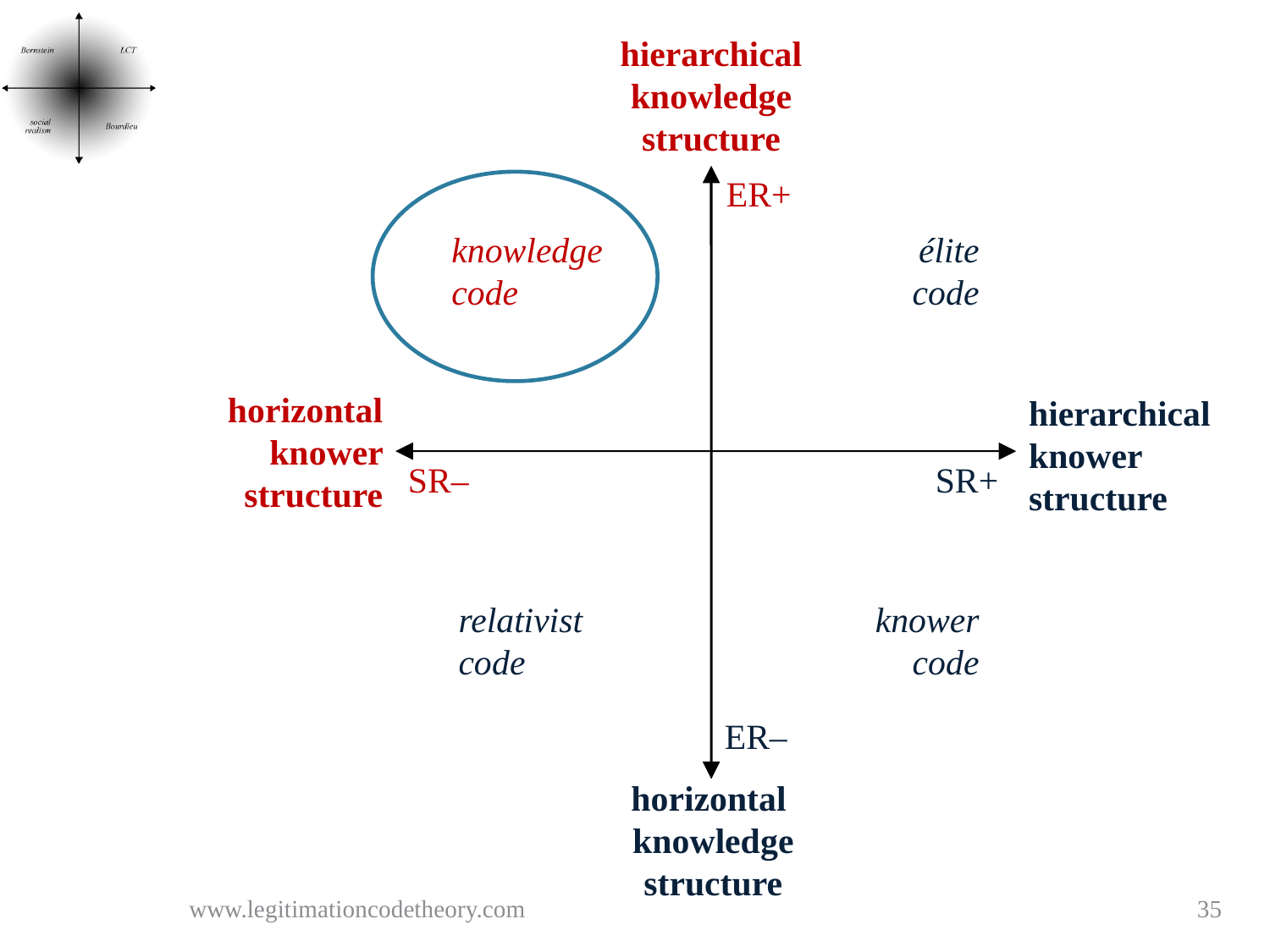

hierarchical knowledge structure

ER+
ER–

knowledge
code
élite
code
horizontal knower structure
hierarchical knower structure

SR–
SR+
relativist
code
knower
code
horizontal
knowledge structure
www.legitimationcodetheory.com
35